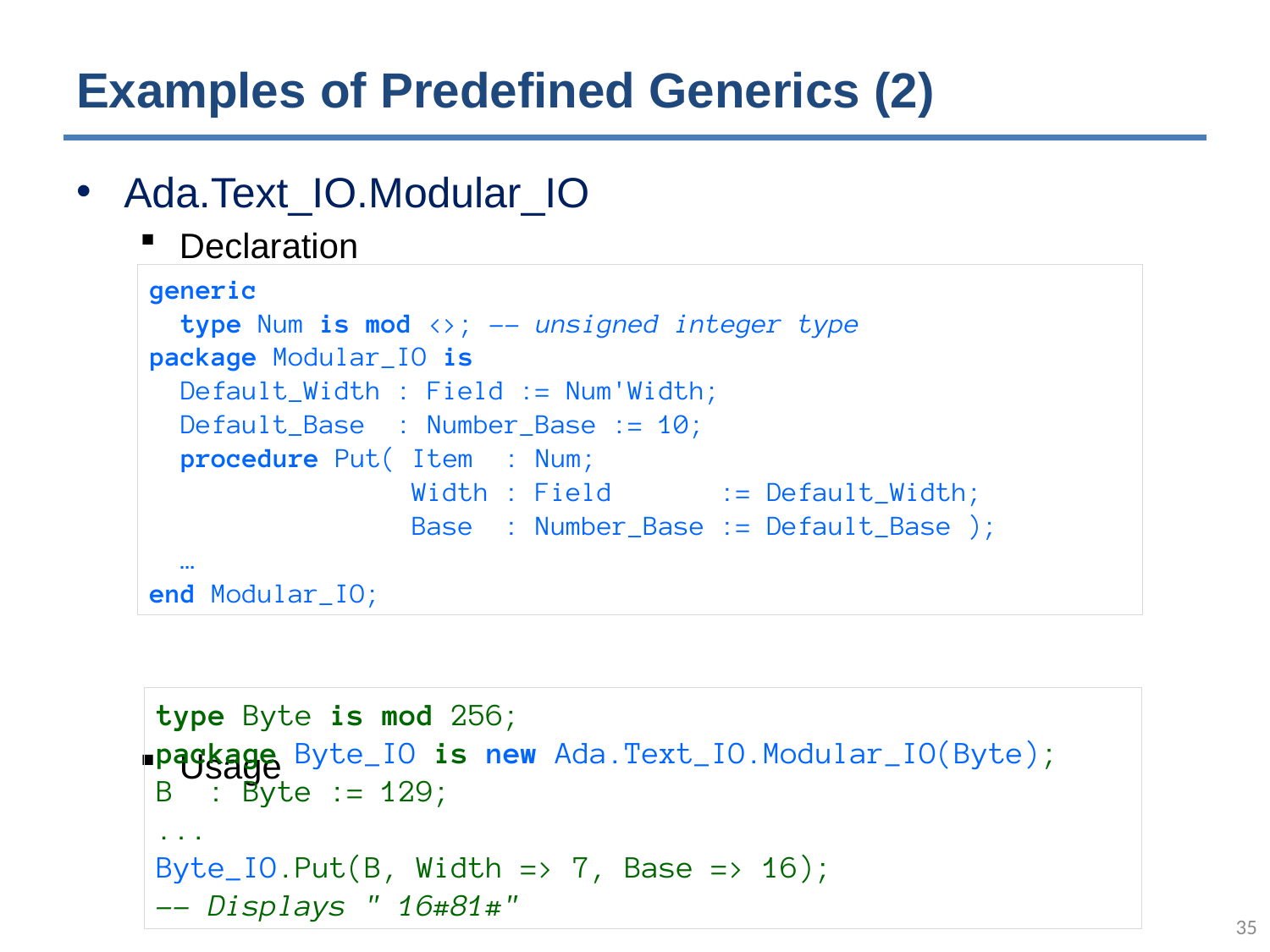

# Examples of Predefined Generics (2)
Ada.Text_IO.Modular_IO
Declaration

Usage
generic
  type Num is mod <>; -- unsigned integer type
package Modular_IO is
  Default_Width : Field := Num'Width;
  Default_Base  : Number_Base := 10;
  procedure Put( Item  : Num;
                 Width : Field       := Default_Width;
                 Base  : Number_Base := Default_Base );
  …
end Modular_IO;
type Byte is mod 256;
package Byte_IO is new Ada.Text_IO.Modular_IO(Byte);
B  : Byte := 129;
...
Byte_IO.Put(B, Width => 7, Base => 16);
-- Displays " 16#81#"
35